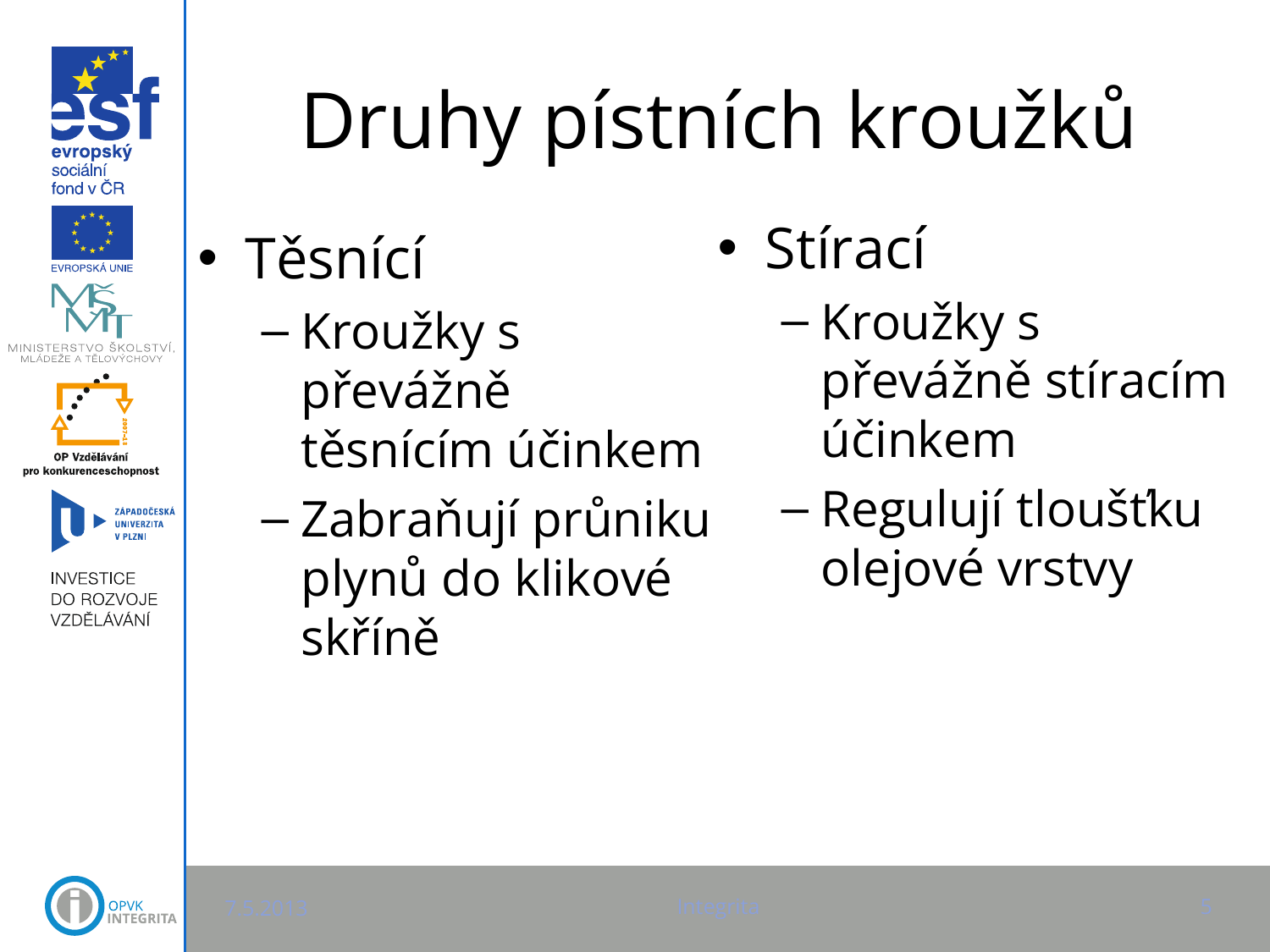

# Druhy pístních kroužků
Stírací
Kroužky s převážně stíracím účinkem
Regulují tloušťku olejové vrstvy
Těsnící
Kroužky s převážně těsnícím účinkem
Zabraňují průniku plynů do klikové skříně
7.5.2013
Integrita
5